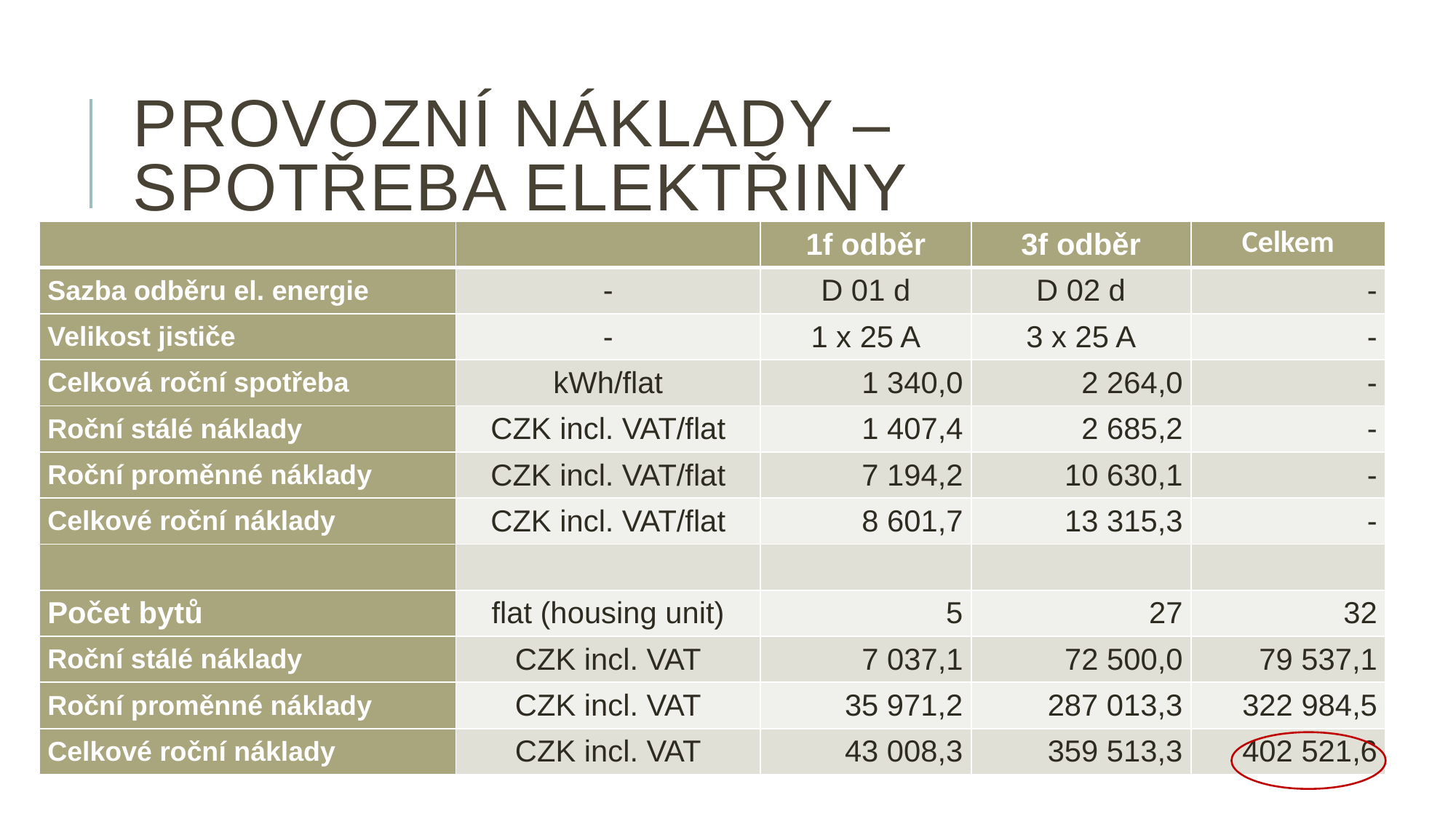

# provozní náklady – spotřeba elektřiny
|  |  | 1f odběr | 3f odběr | Celkem |
| --- | --- | --- | --- | --- |
| Sazba odběru el. energie | - | D 01 d | D 02 d | - |
| Velikost jističe | - | 1 x 25 A | 3 x 25 A | - |
| Celková roční spotřeba | kWh/flat | 1 340,0 | 2 264,0 | - |
| Roční stálé náklady | CZK incl. VAT/flat | 1 407,4 | 2 685,2 | - |
| Roční proměnné náklady | CZK incl. VAT/flat | 7 194,2 | 10 630,1 | - |
| Celkové roční náklady | CZK incl. VAT/flat | 8 601,7 | 13 315,3 | - |
|  |  |  |  |  |
| Počet bytů | flat (housing unit) | 5 | 27 | 32 |
| Roční stálé náklady | CZK incl. VAT | 7 037,1 | 72 500,0 | 79 537,1 |
| Roční proměnné náklady | CZK incl. VAT | 35 971,2 | 287 013,3 | 322 984,5 |
| Celkové roční náklady | CZK incl. VAT | 43 008,3 | 359 513,3 | 402 521,6 |